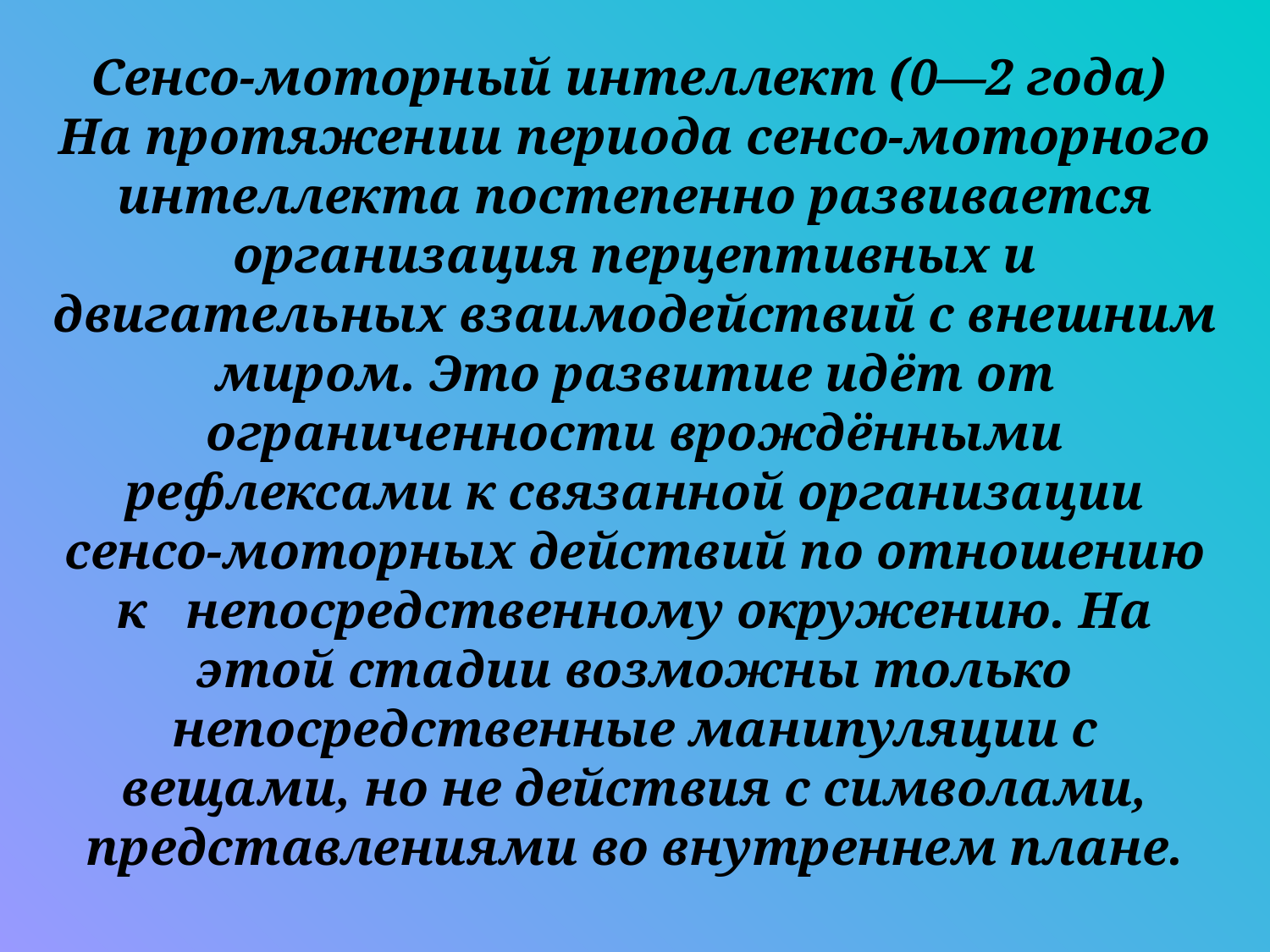

Сенсо-моторный интеллект (0—2 года)  На протяжении периода сенсо-моторного интеллекта постепенно развивается организация перцептивных и двигательных взаимодействий с внешним миром. Это развитие идёт от ограниченности врождёнными рефлексами к связанной организации сенсо-моторных действий по отношению к   непосредственному окружению. На этой стадии возможны только непосредственные манипуляции с вещами, но не действия с символами, представлениями во внутреннем плане.